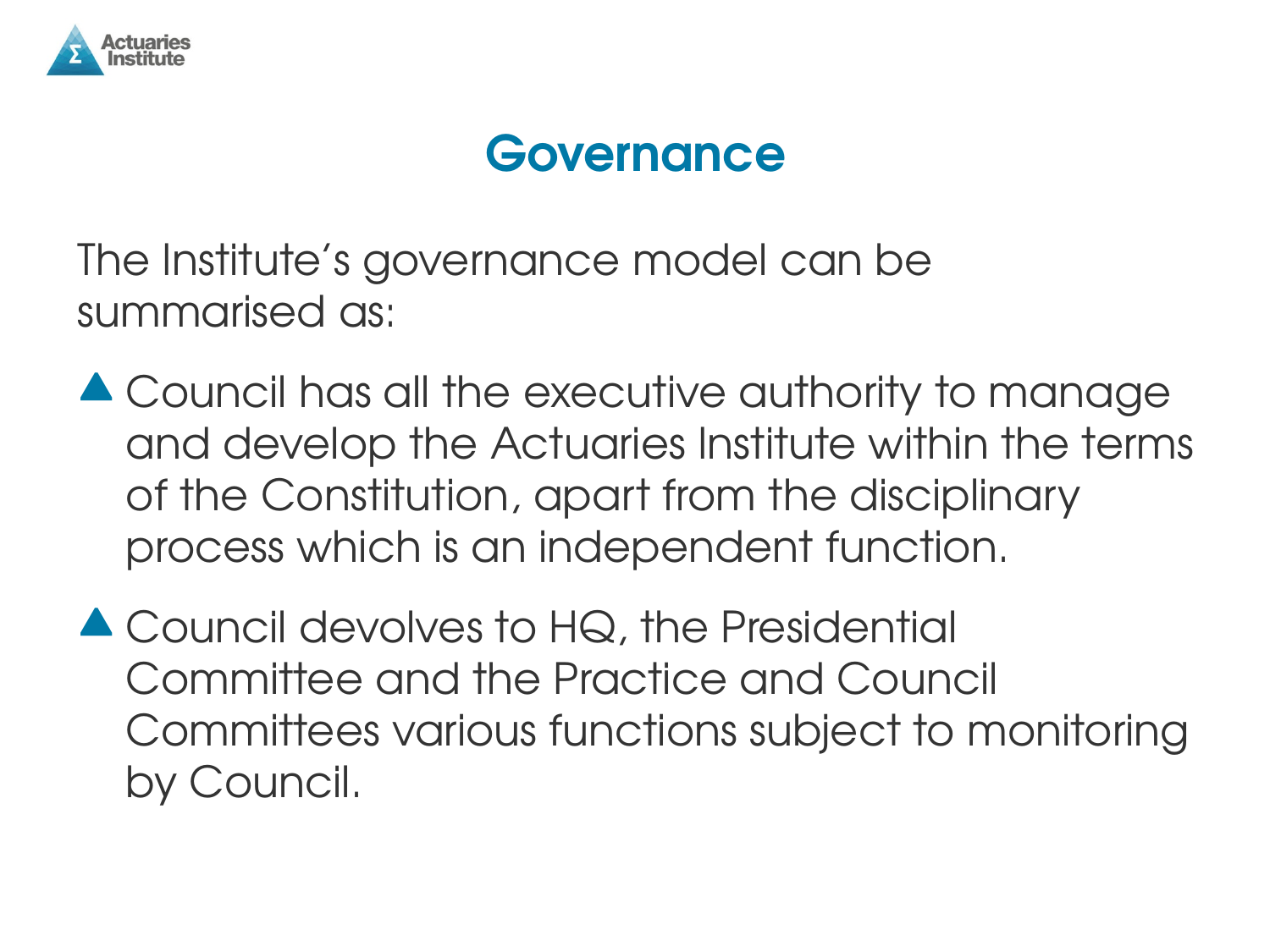

# Governance
The Institute’s governance model can be summarised as:
Council has all the executive authority to manage and develop the Actuaries Institute within the terms of the Constitution, apart from the disciplinary process which is an independent function.
Council devolves to HQ, the Presidential Committee and the Practice and Council Committees various functions subject to monitoring by Council.